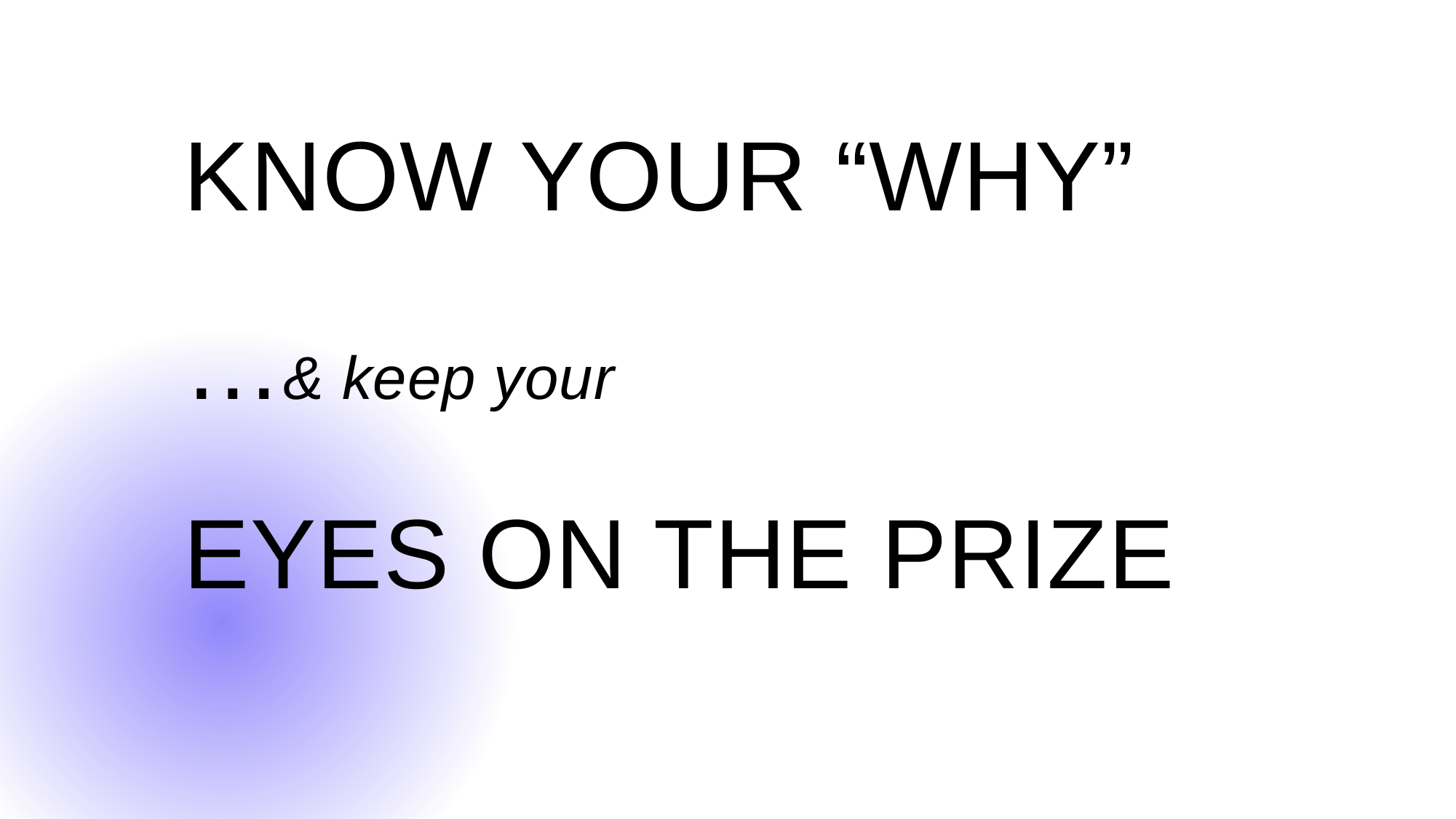

# Know your “why” …& keep your Eyes on the Prize